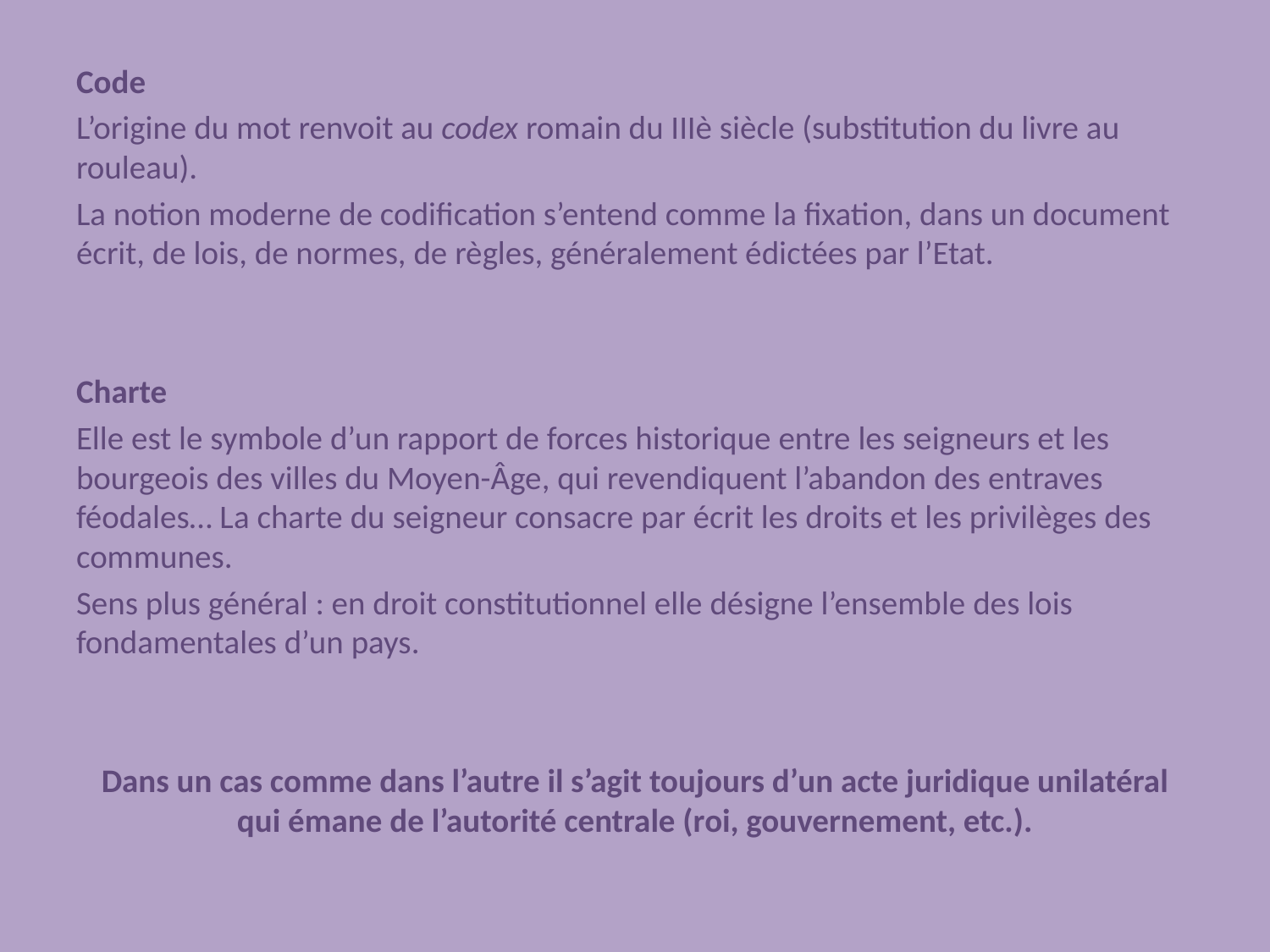

Code
L’origine du mot renvoit au codex romain du IIIè siècle (substitution du livre au rouleau).
La notion moderne de codification s’entend comme la fixation, dans un document écrit, de lois, de normes, de règles, généralement édictées par l’Etat.

Charte
Elle est le symbole d’un rapport de forces historique entre les seigneurs et les bourgeois des villes du Moyen-Âge, qui revendiquent l’abandon des entraves féodales… La charte du seigneur consacre par écrit les droits et les privilèges des communes.
Sens plus général : en droit constitutionnel elle désigne l’ensemble des lois fondamentales d’un pays.

Dans un cas comme dans l’autre il s’agit toujours d’un acte juridique unilatéral qui émane de l’autorité centrale (roi, gouvernement, etc.).